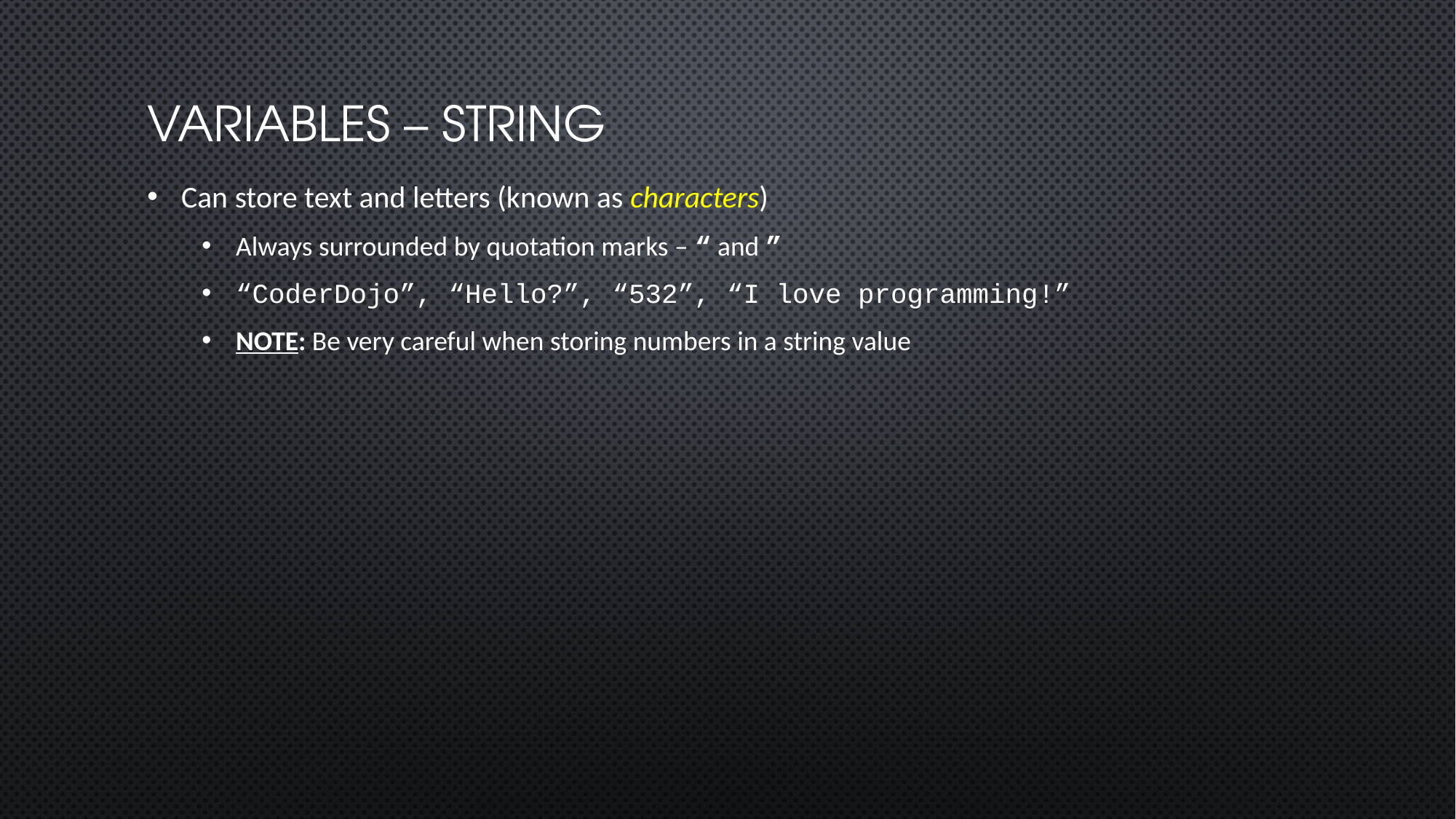

# Variables – string
Can store text and letters (known as characters)
Always surrounded by quotation marks – “ and ”
“CoderDojo”, “Hello?”, “532”, “I love programming!”
NOTE: Be very careful when storing numbers in a string value